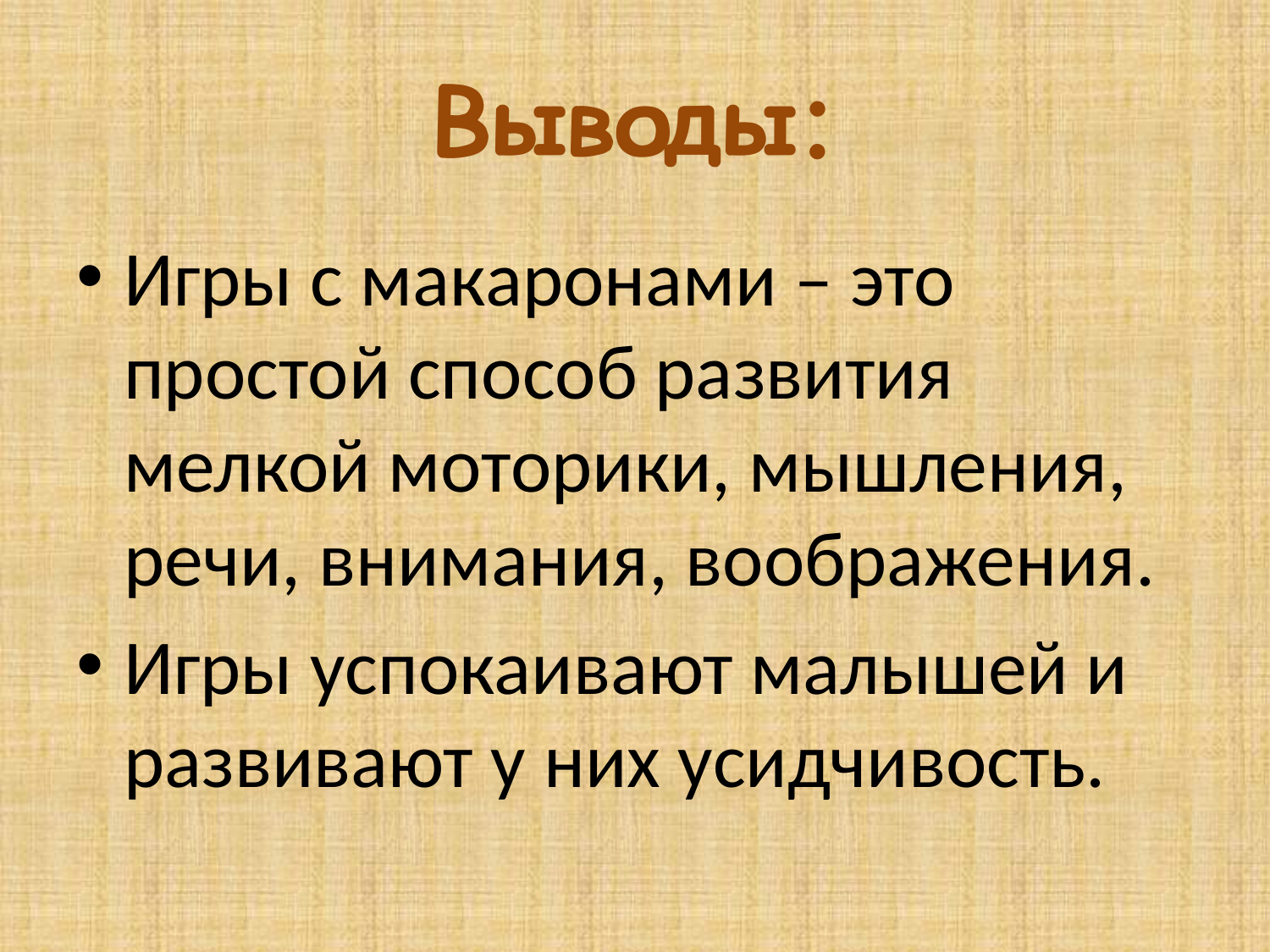

# Выводы:
Игры с макаронами – это простой способ развития мелкой моторики, мышления, речи, внимания, воображения.
Игры успокаивают малышей и развивают у них усидчивость.